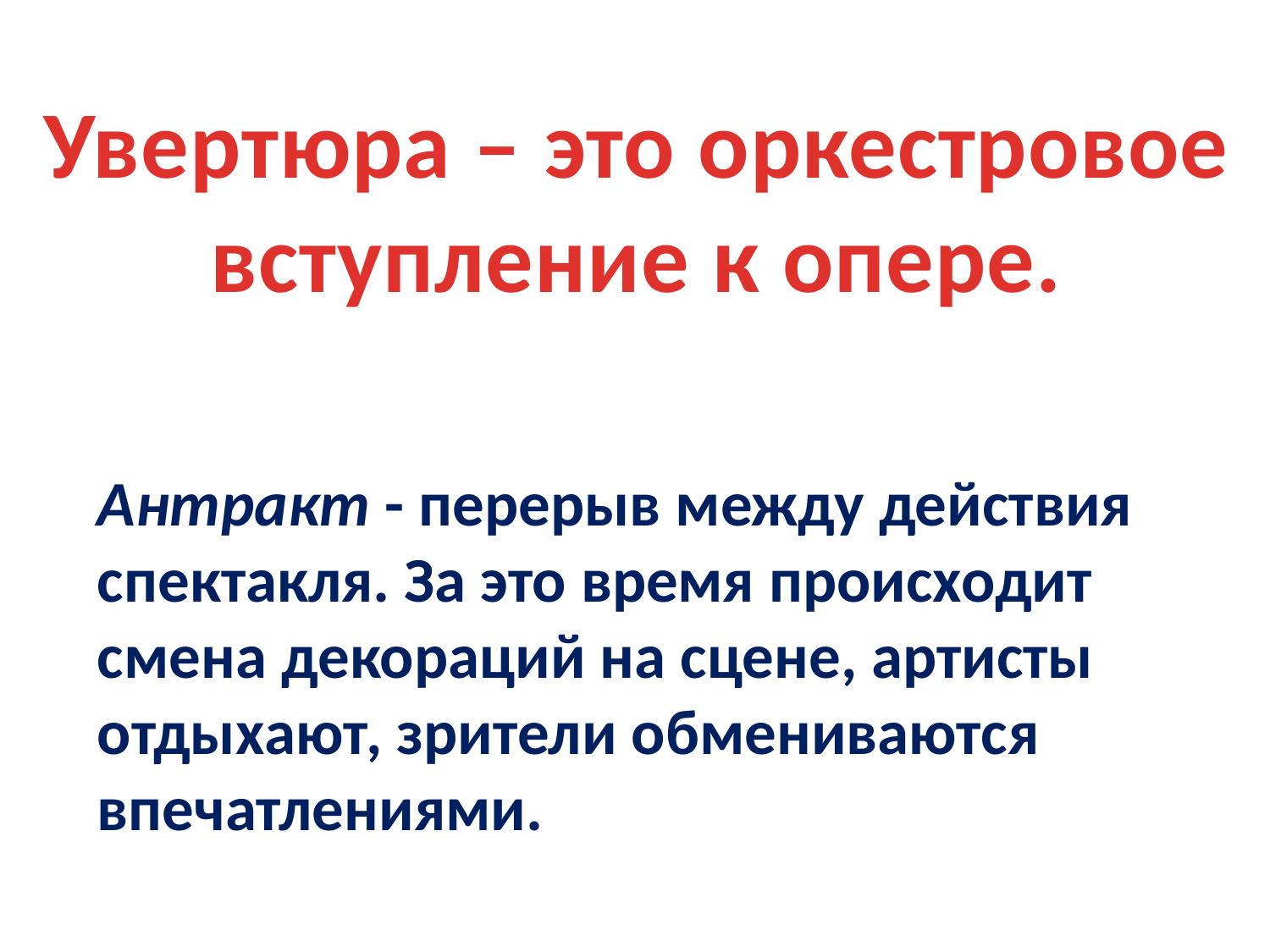

Увертюра – это оркестровое
вступление к опере.
Антракт - перерыв между действия спектакля. За это время происходит смена декораций на сцене, артисты отдыхают, зрители обмениваются впечатлениями.